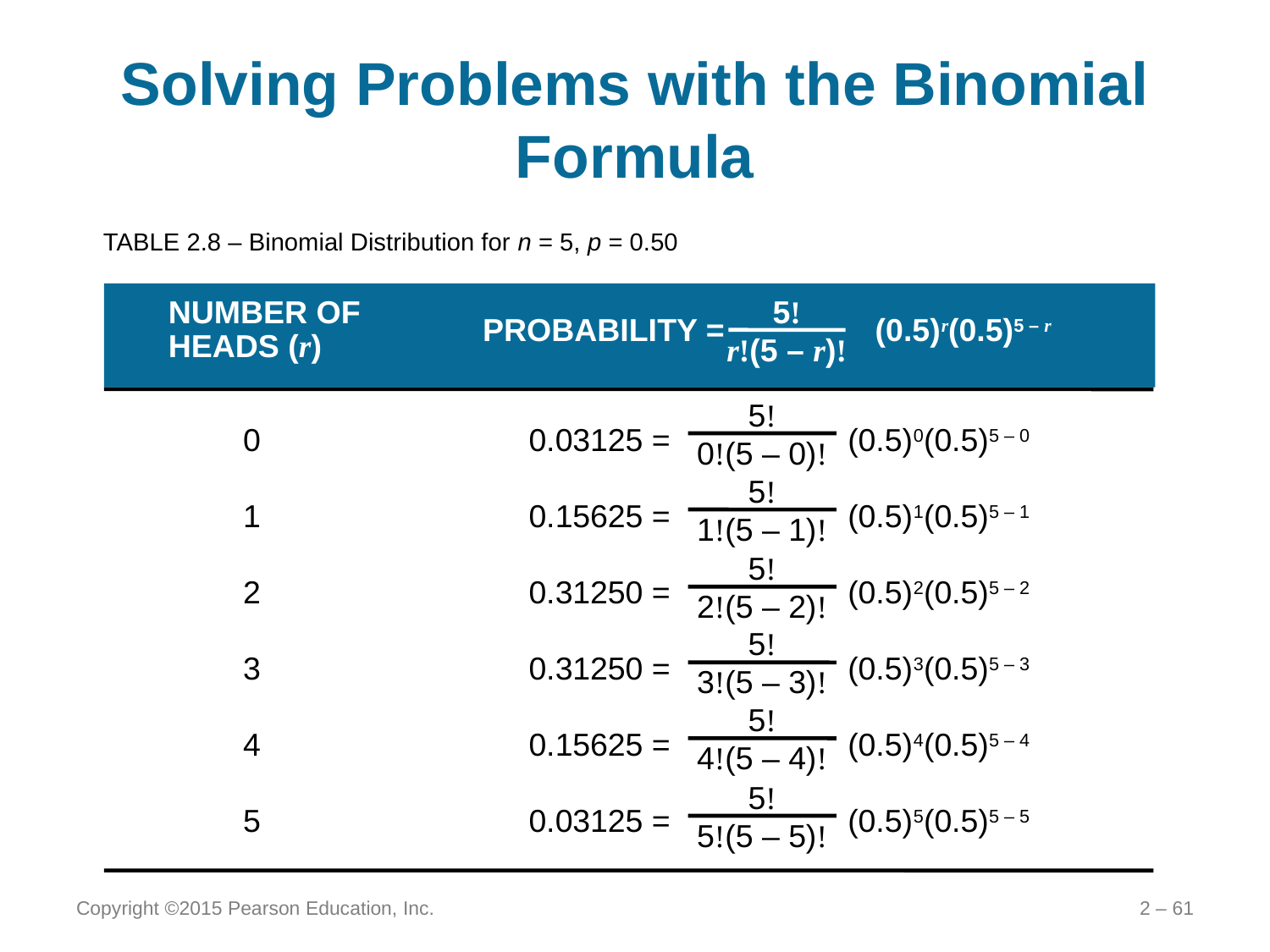

# Solving Problems with the Binomial Formula
TABLE 2.8 – Binomial Distribution for n = 5, p = 0.50

5!
r!(5 – r)!
PROBABILITY =                 (0.5)r(0.5)5 – r

NUMBER OF
HEADS (r)
0	0.03125 =                    (0.5)0(0.5)5 – 0
1	0.15625 =                    (0.5)1(0.5)5 – 1
2	0.31250 =                    (0.5)2(0.5)5 – 2
3	0.31250 =                    (0.5)3(0.5)5 – 3
4	0.15625 =                    (0.5)4(0.5)5 – 4
5	0.03125 =                    (0.5)5(0.5)5 – 5
5!
0!(5 – 0)!

5!
1!(5 – 1)!

5!
2!(5 – 2)!

5!
3!(5 – 3)!

5!
4!(5 – 4)!

5!
5!(5 – 5)!

Copyright ©2015 Pearson Education, Inc.
2 – 61